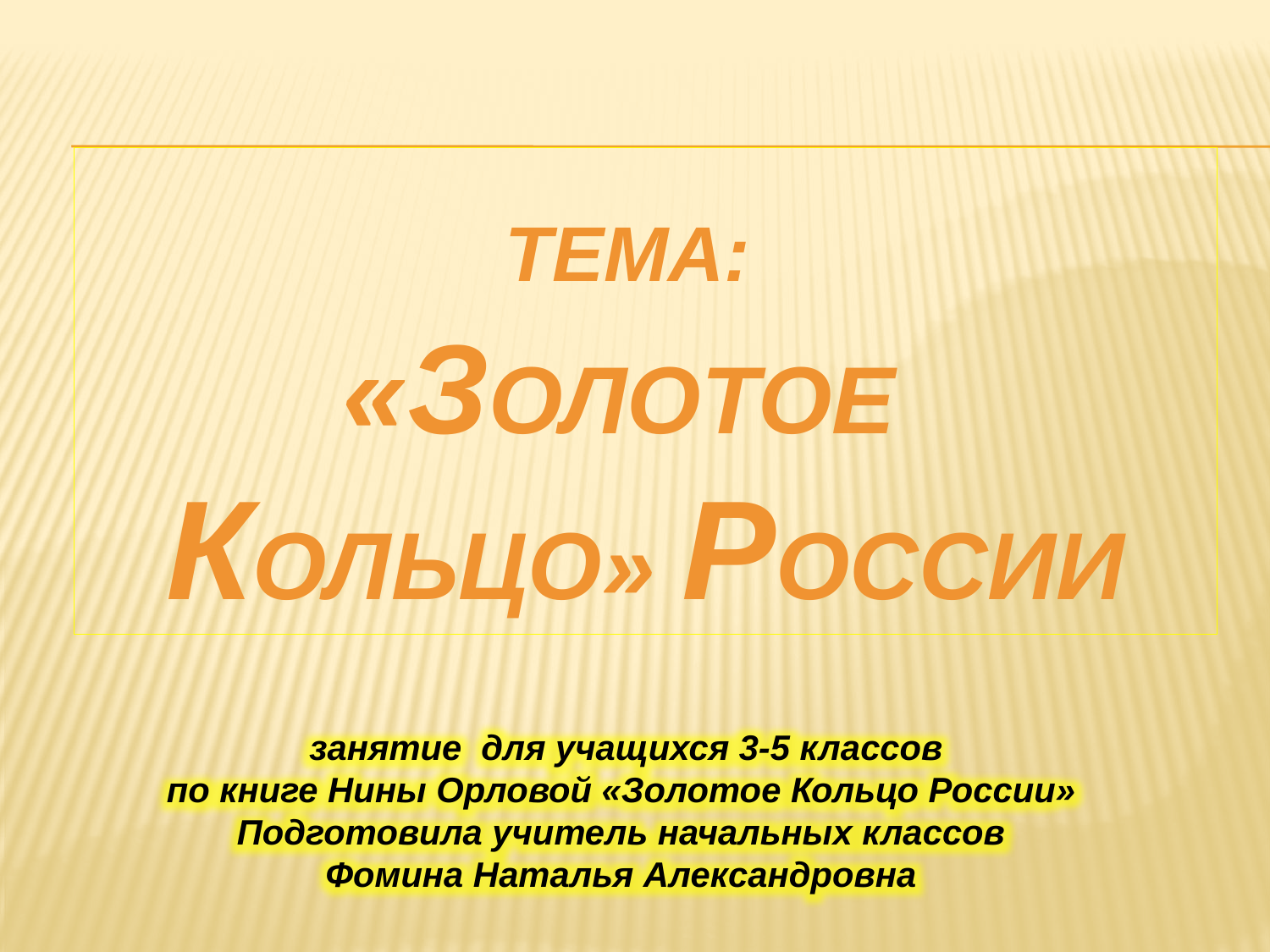

Тема:
«Золотое   Кольцо» России

 занятие  для учащихся 3-5 классов
по книге Нины Орловой «Золотое Кольцо России»
Подготовила учитель начальных классов
Фомина Наталья Александровна